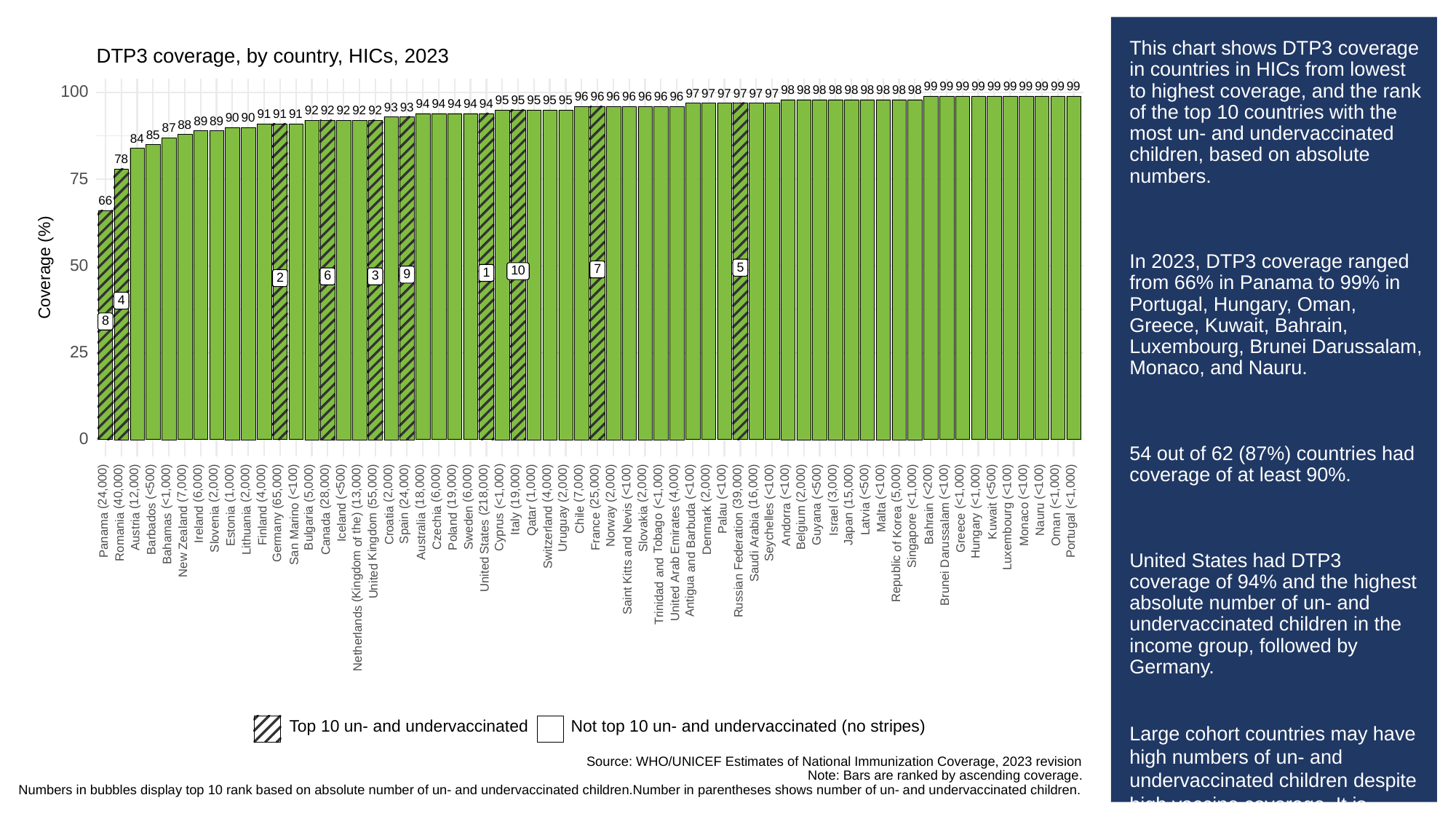

# This chart shows DTP3 coverage in countries in HICs from lowest to highest coverage, and the rank of the top 10 countries with the most un- and undervaccinated children, based on absolute numbers.

In 2023, DTP3 coverage ranged from 66% in Panama to 99% in Portugal, Hungary, Oman, Greece, Kuwait, Bahrain, Luxembourg, Brunei Darussalam, Monaco, and Nauru.

54 out of 62 (87%) countries had coverage of at least 90%.

United States had DTP3 coverage of 94% and the highest absolute number of un- and undervaccinated children in the income group, followed by Germany.

Large cohort countries may have high numbers of un- and undervaccinated children despite high vaccine coverage. It is advantageous to look at both coverage and absolute numbers of unvaccinated children to ensure vulnerable countries with small birth cohorts are not missed.

DTP3 coverage, by country, HICs, 2023

99
99
99
99
99
99
99
99
99
99
98
98
98
98
98
98
98
98
98
100
97
97
97
97
97
97

96
96
96
96
96
96
96

95
95
95
95
95

94
94
94
94
94

93
93

92
92
92
92
92

91
91
91

90
90

89
89

88

87

85

84

78

75

66

50

Coverage (%)

5

7

10

1

9

3
6

2

4

8

25

0

(<500)
(<100)
(<500)
(<100)
(<100)
(<100)
(<100)
(<100)
(<500)
(<500)
(<100)
(<200)
(<100)
(<500)
(<100)
(<100)
(<100)
(7,000)
(6,000)
(2,000)
(1,000)
(2,000)
(4,000)
(5,000)
(2,000)
(6,000)
(6,000)
(1,000)
(4,000)
(2,000)
(7,000)
(2,000)
(2,000)
(4,000)
(2,000)
(2,000)
(3,000)
(5,000)
(24,000)
(40,000)
(12,000)
(65,000)
(28,000)
(13,000)
(55,000)
(24,000)
(18,000)
(19,000)
(19,000)
(25,000)
(39,000)
(16,000)
(15,000)
(<1,000)
(<1,000)
(<1,000)
(<1,000)
(<1,000)
(<1,000)
(<1,000)
(<1,000)
(218,000)
Malta
Nevis
Palau
Latvia
Nauru
Chile
Qatar
Israel
Kuwait
Marino
the)
Korea
Iceland
Italy
Guyana
Bahrain
Ireland
Andorra
Monaco
Norway
Croatia
Finland
Barbuda
Estonia
Belgium
Bulgaria
Spain
Uruguay
Czechia
Sweden
Zealand
Japan
Slovakia
Barbados
Slovenia
Oman
Emirates
Arabia
Denmark
Lithuania
Cyprus
Seychelles
Austria
France
Poland
Tobago
Greece
Canada
Portugal
Hungary
Darussalam
Panama
Kingdom
Luxembourg
Australia
Germany
States
Romania
Switzerland
Bahamas
Singapore
Federation
of
of
and
San
and
New
Saudi
and
Arab
Kitts
United
(Kingdom
Republic
United
Brunei
Antigua
Russian
Saint
Trinidad
United
Netherlands

Not top 10 un- and undervaccinated (no stripes)
Top 10 un- and undervaccinated

Source: WHO/UNICEF Estimates of National Immunization Coverage, 2023 revision
Note: Bars are ranked by ascending coverage.
Numbers in bubbles display top 10 rank based on absolute number of un- and undervaccinated children.Number in parentheses shows number of un- and undervaccinated children.